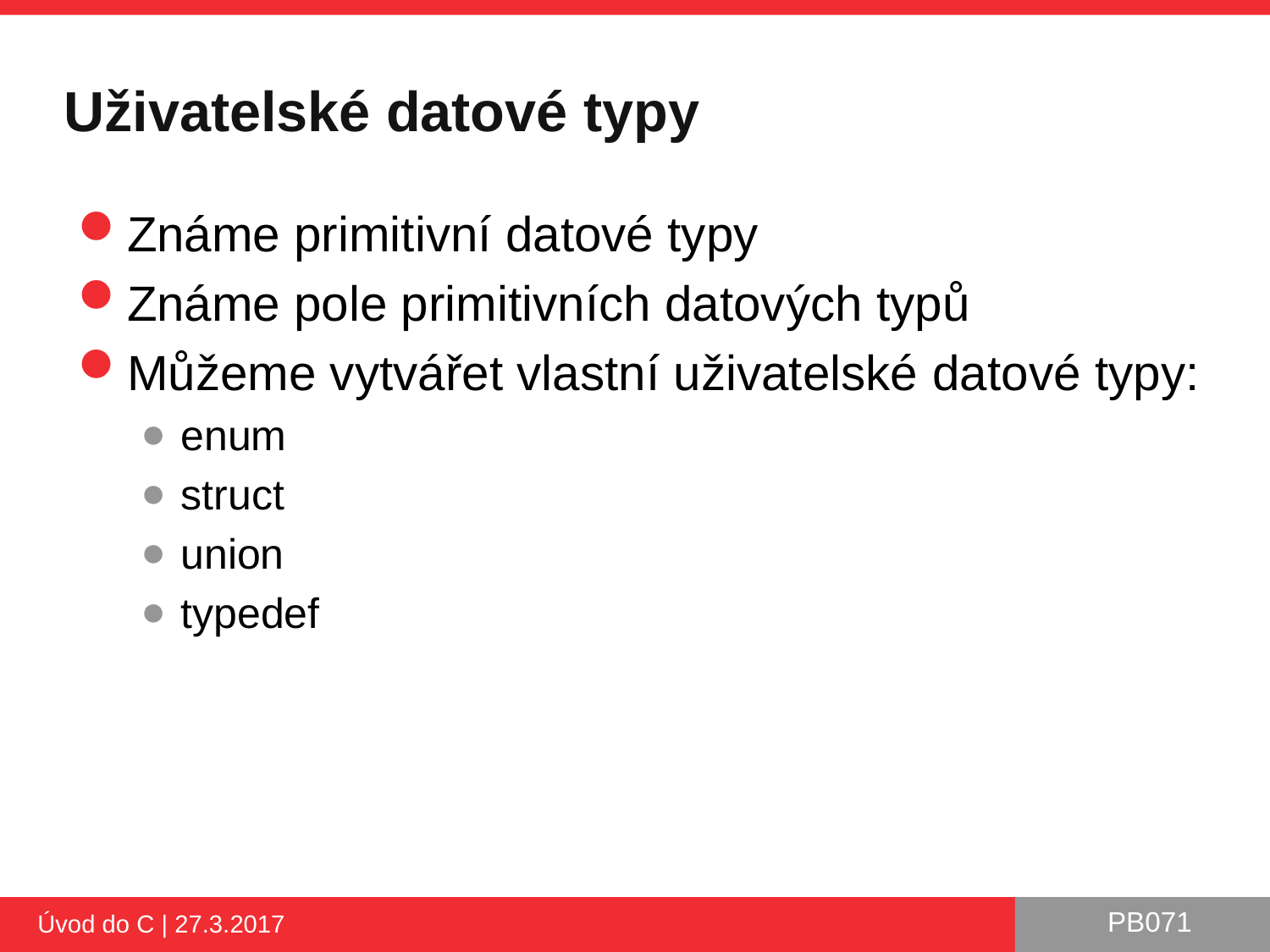

# Uživatelské datové typy
Známe primitivní datové typy
Známe pole primitivních datových typů
Můžeme vytvářet vlastní uživatelské datové typy:
enum
struct
union
typedef
Úvod do C | 27.3.2017